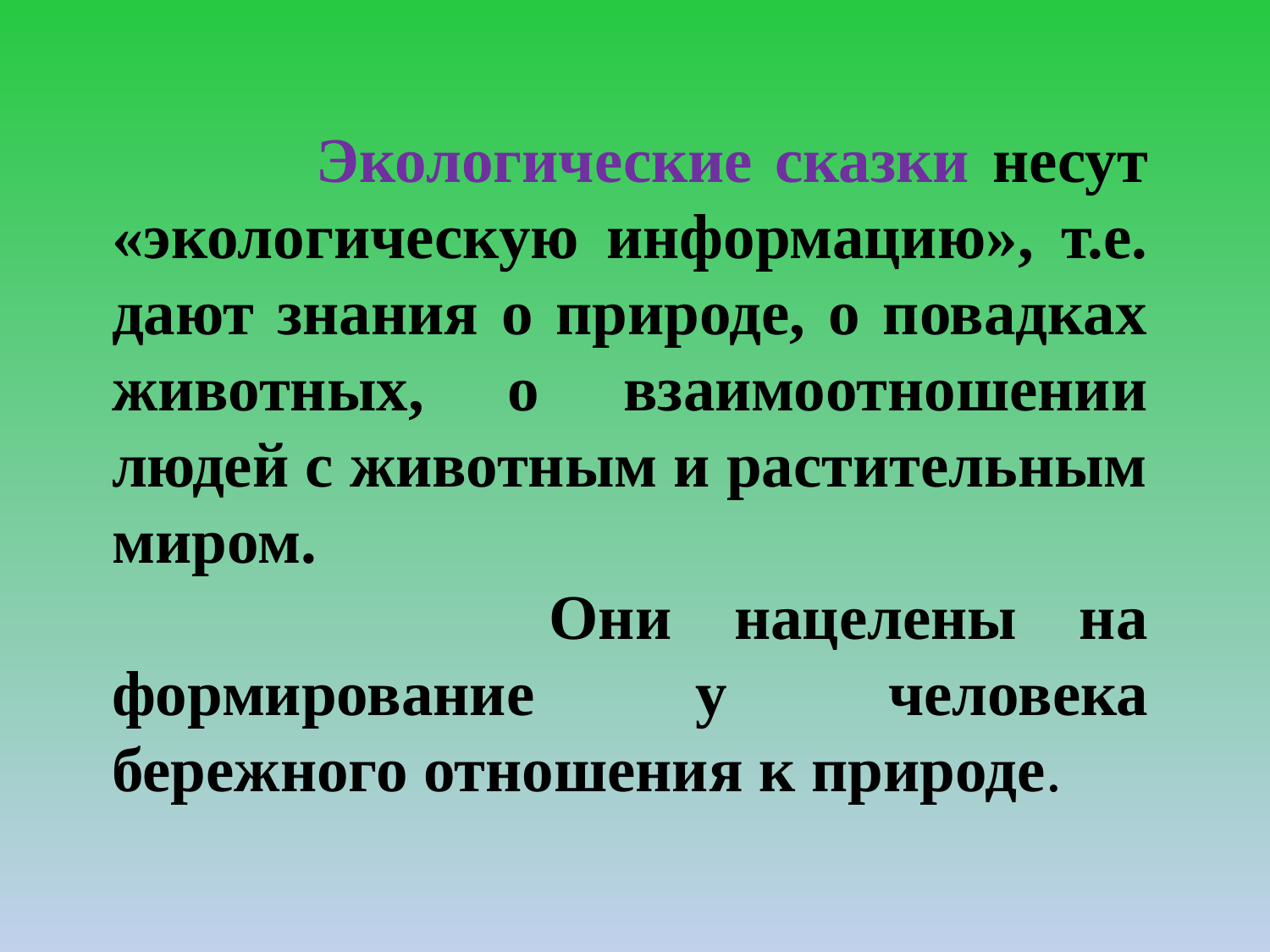

Экологические сказки несут «экологическую информацию», т.е. дают знания о природе, о повадках животных, о взаимоотношении людей с животным и растительным миром.
       Они нацелены на формирование у человека бережного отношения к природе.